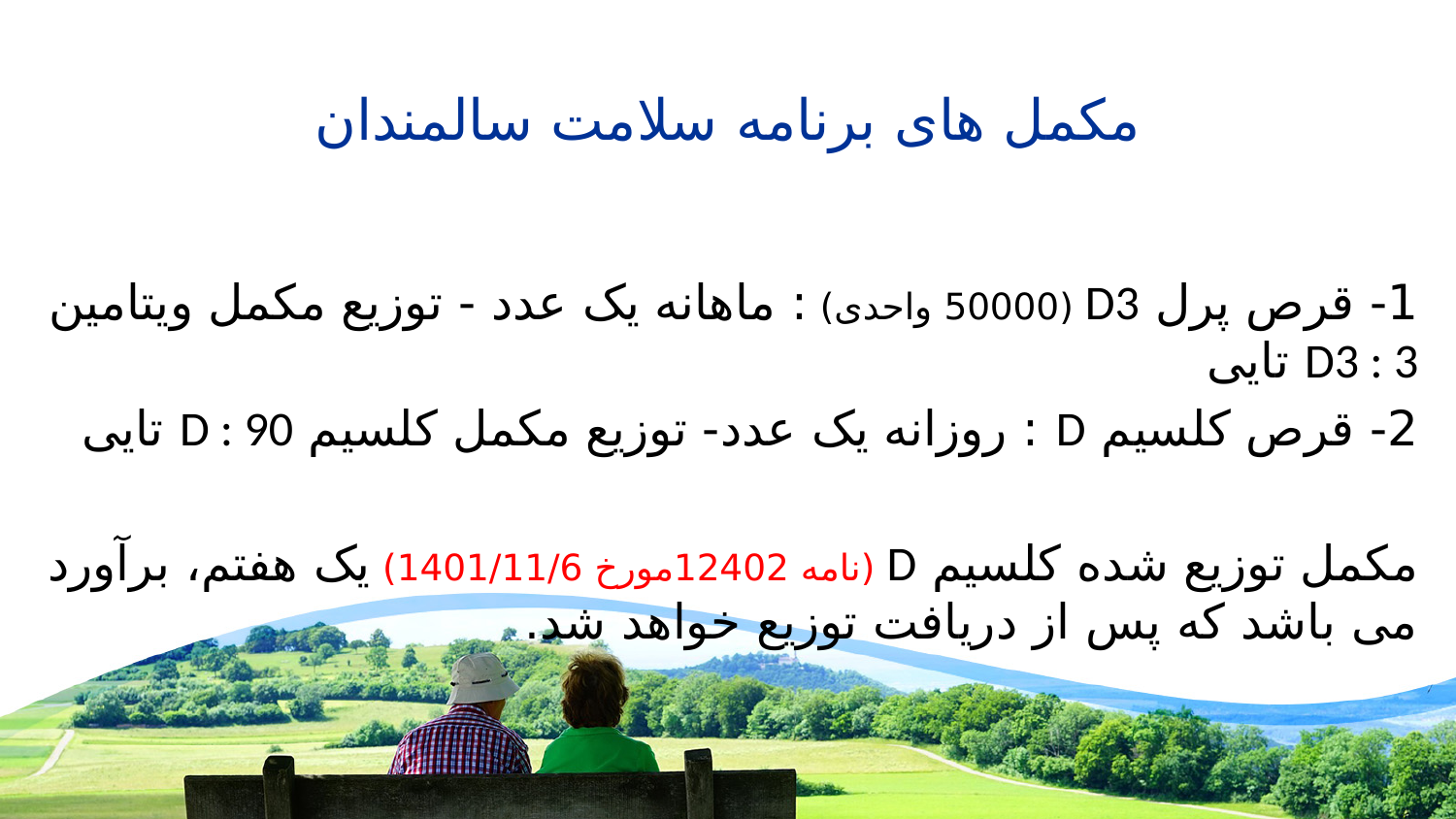

# مکمل های برنامه سلامت سالمندان
1- قرص پرل D3 (50000 واحدی) : ماهانه یک عدد - توزیع مکمل ویتامین D3 : 3 تایی
2- قرص کلسیم D : روزانه یک عدد- توزیع مکمل کلسیم D : 90 تایی

مکمل توزیع شده کلسیم D (نامه 12402مورخ 1401/11/6) یک هفتم، برآورد می باشد که پس از دریافت توزیع خواهد شد.